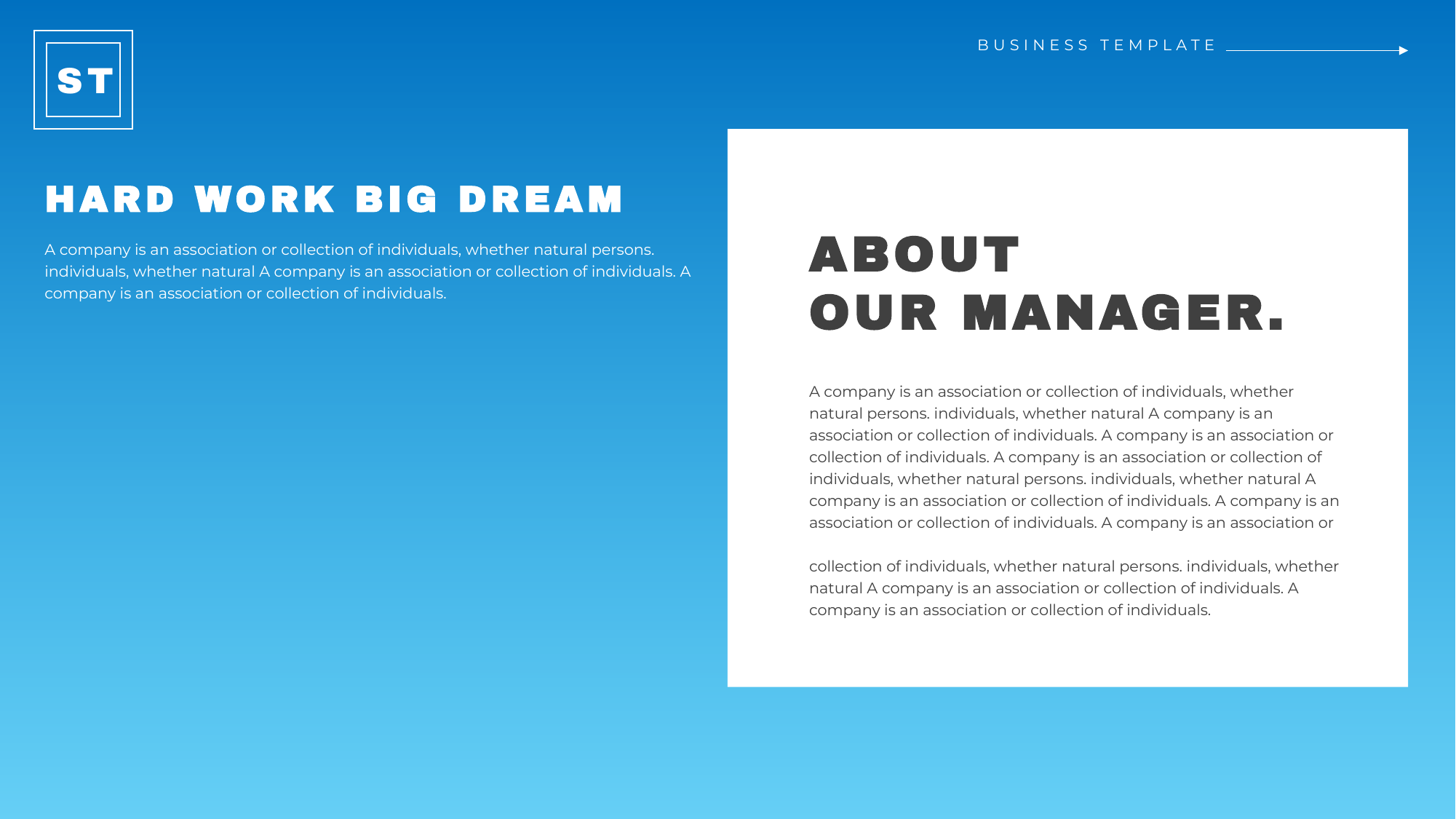

ST
BUSINESS TEMPLATE

HARD WORK BIG DREAM
ABOUT
OUR MANAGER.
A company is an association or collection of individuals, whether natural persons. individuals, whether natural A company is an association or collection of individuals. A company is an association or collection of individuals.

A company is an association or collection of individuals, whether natural persons. individuals, whether natural A company is an association or collection of individuals. A company is an association or collection of individuals. A company is an association or collection of individuals, whether natural persons. individuals, whether natural A company is an association or collection of individuals. A company is an association or collection of individuals. A company is an association or

collection of individuals, whether natural persons. individuals, whether natural A company is an association or collection of individuals. A company is an association or collection of individuals.